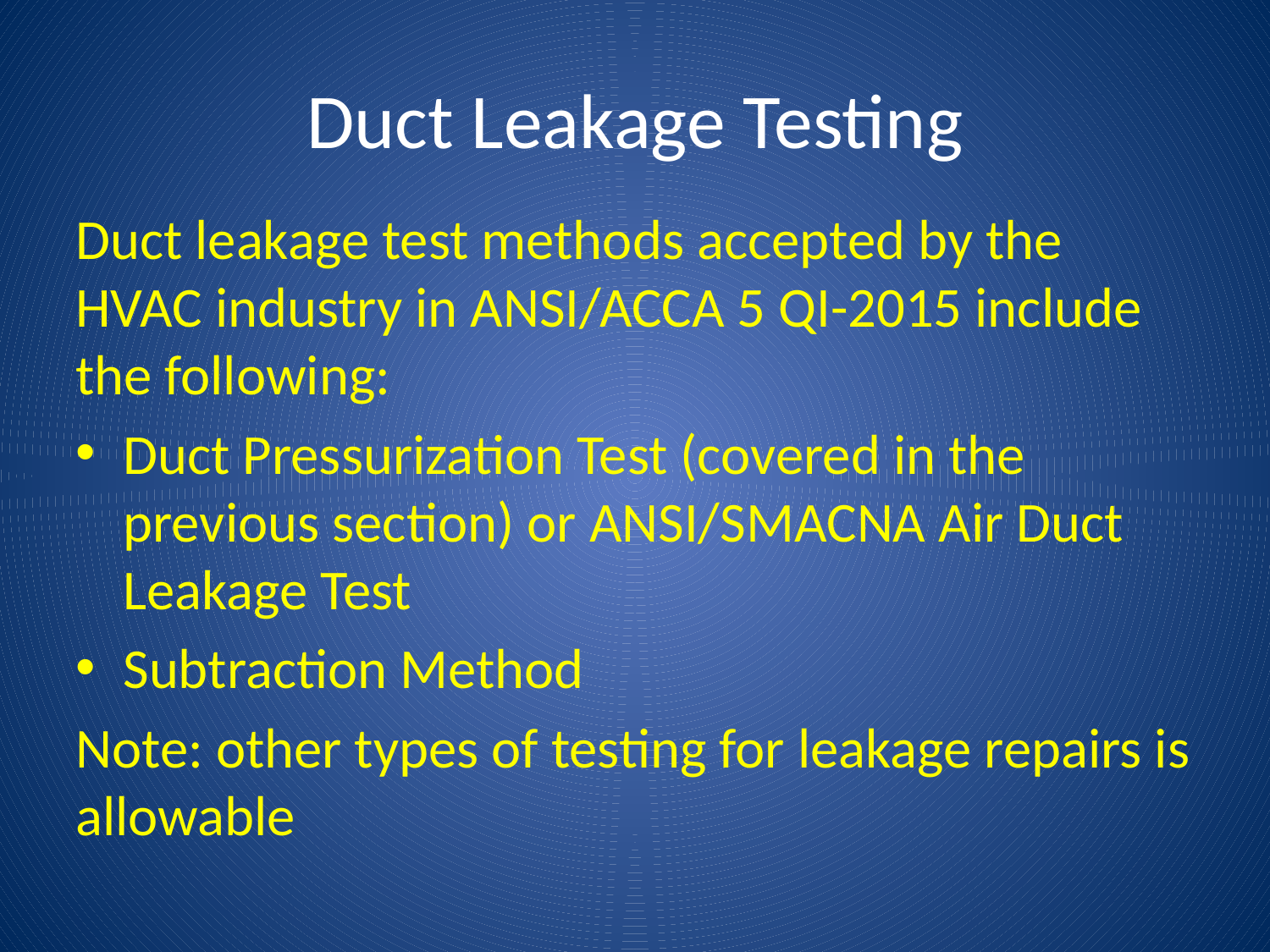

# Duct Leakage Testing
Duct leakage test methods accepted by the HVAC industry in ANSI/ACCA 5 QI-2015 include the following:
Duct Pressurization Test (covered in the previous section) or ANSI/SMACNA Air Duct Leakage Test
Subtraction Method
Note: other types of testing for leakage repairs is allowable